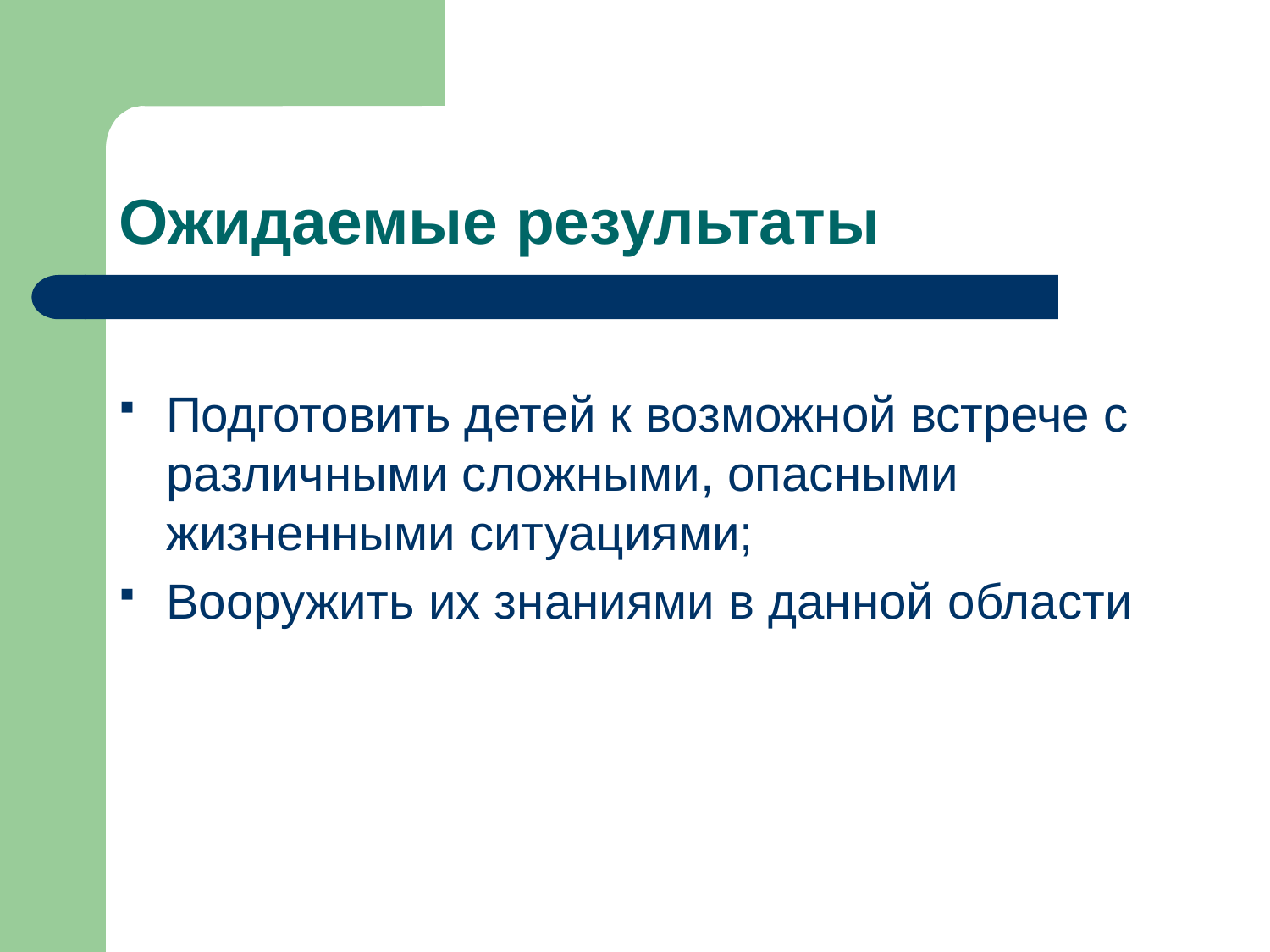

# Ожидаемые результаты
Подготовить детей к возможной встрече с различными сложными, опасными жизненными ситуациями;
Вооружить их знаниями в данной области